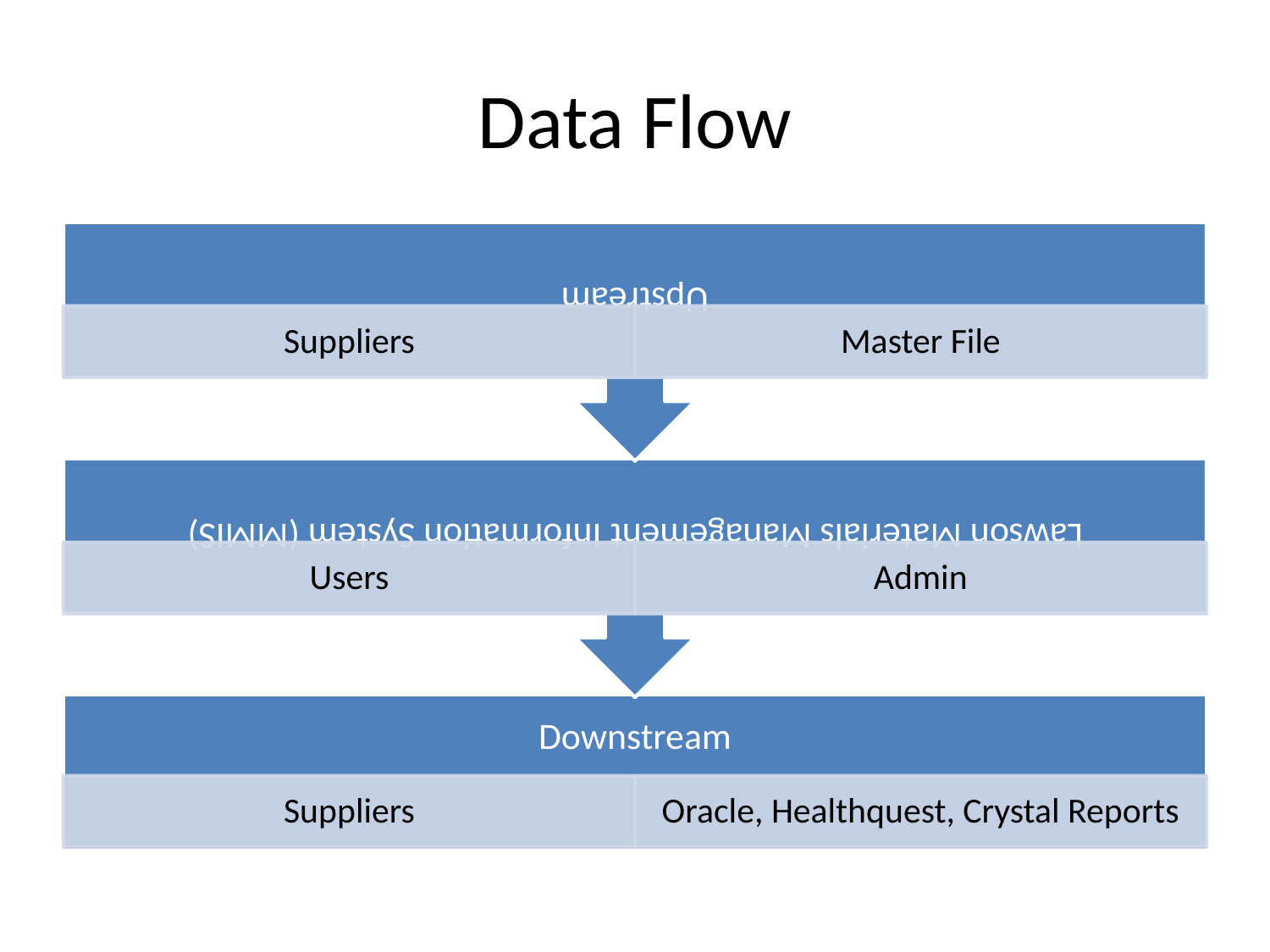

# Data Flow
Downstream
Suppliers
Oracle, Healthquest, Crystal Reports
Lawson Materials Management Information System (MMIS)
Users
Admin
Upstream
Suppliers
Master File